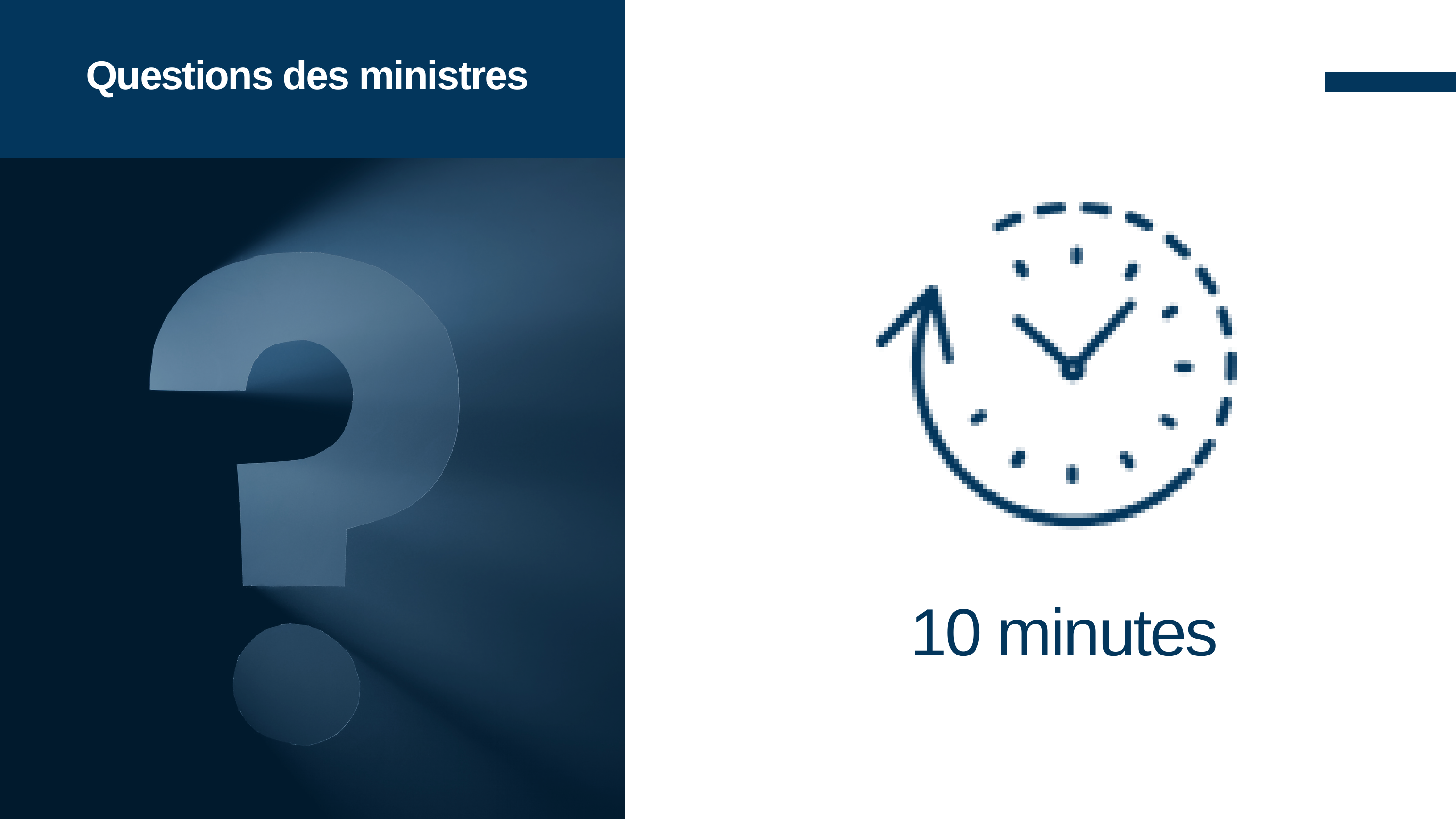

Questions des ministres

Recruter plus de médecins.
Notre premier objectif clé.

10 minutes